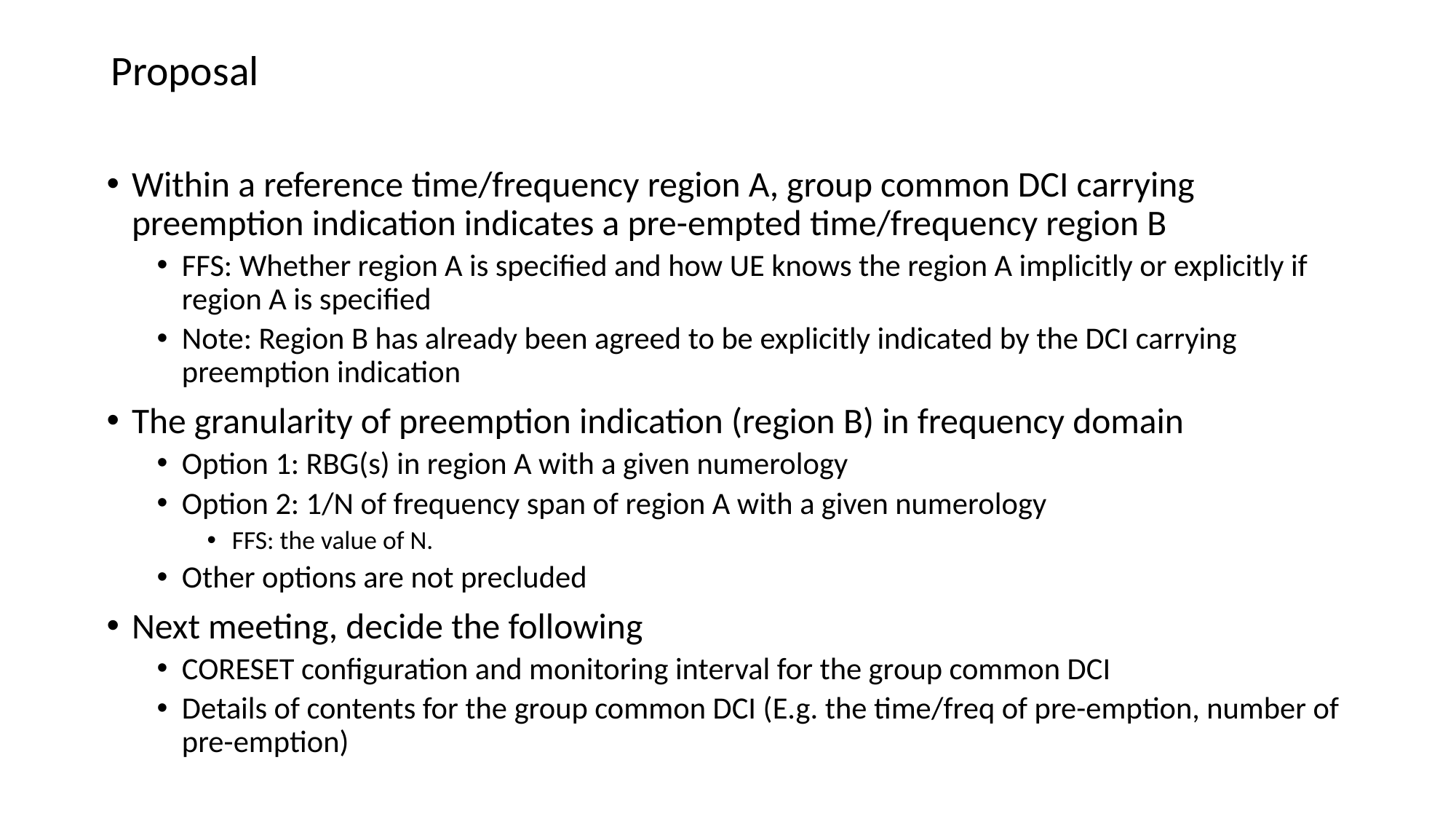

# Proposal
Within a reference time/frequency region A, group common DCI carrying preemption indication indicates a pre-empted time/frequency region B
FFS: Whether region A is specified and how UE knows the region A implicitly or explicitly if region A is specified
Note: Region B has already been agreed to be explicitly indicated by the DCI carrying preemption indication
The granularity of preemption indication (region B) in frequency domain
Option 1: RBG(s) in region A with a given numerology
Option 2: 1/N of frequency span of region A with a given numerology
FFS: the value of N.
Other options are not precluded
Next meeting, decide the following
CORESET configuration and monitoring interval for the group common DCI
Details of contents for the group common DCI (E.g. the time/freq of pre-emption, number of pre-emption)